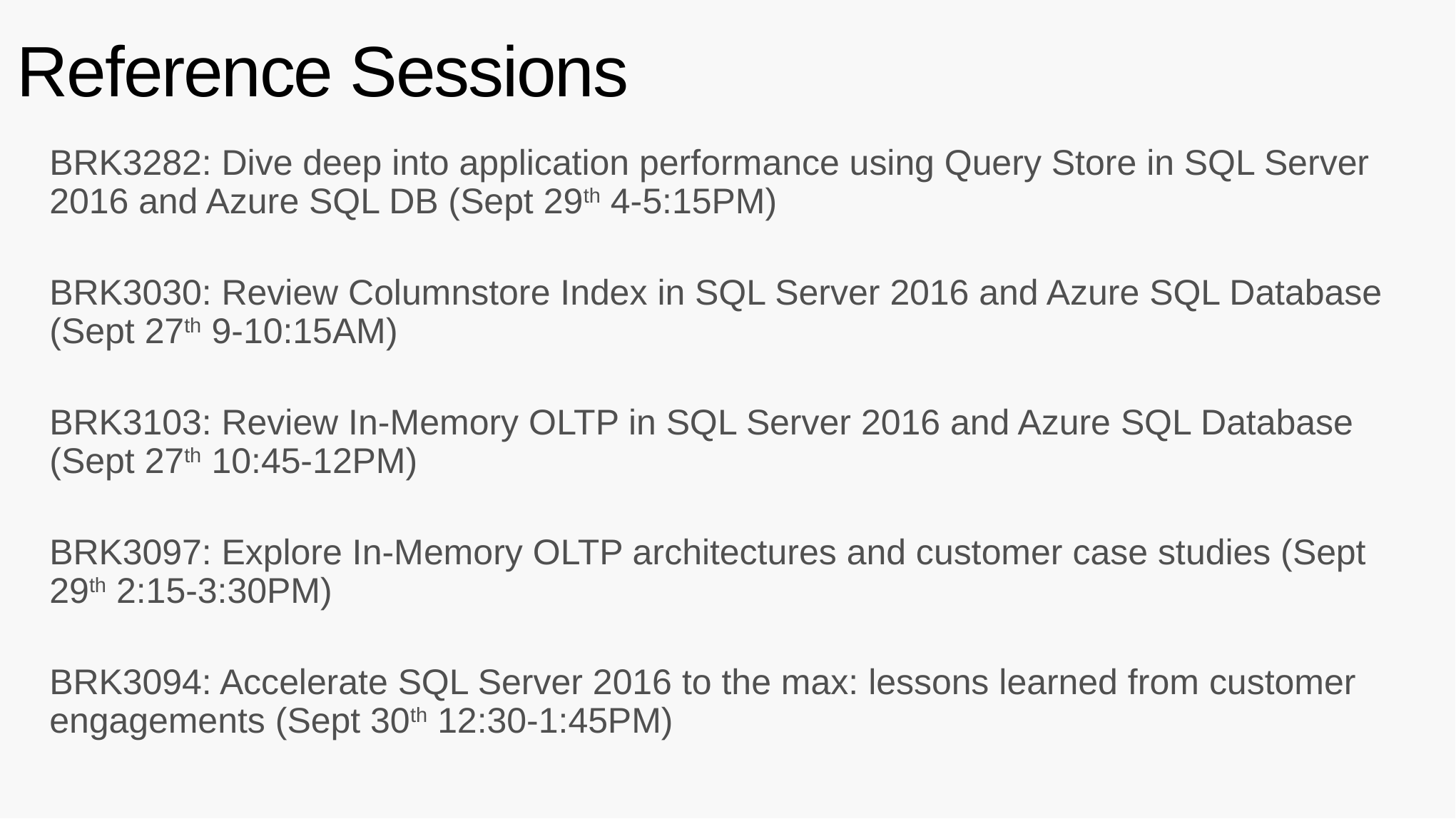

# Reference Sessions
BRK3282: Dive deep into application performance using Query Store in SQL Server 2016 and Azure SQL DB (Sept 29th 4-5:15PM)

BRK3030: Review Columnstore Index in SQL Server 2016 and Azure SQL Database (Sept 27th 9-10:15AM)

BRK3103: Review In-Memory OLTP in SQL Server 2016 and Azure SQL Database (Sept 27th 10:45-12PM)

BRK3097: Explore In-Memory OLTP architectures and customer case studies (Sept 29th 2:15-3:30PM)

BRK3094: Accelerate SQL Server 2016 to the max: lessons learned from customer engagements (Sept 30th 12:30-1:45PM)